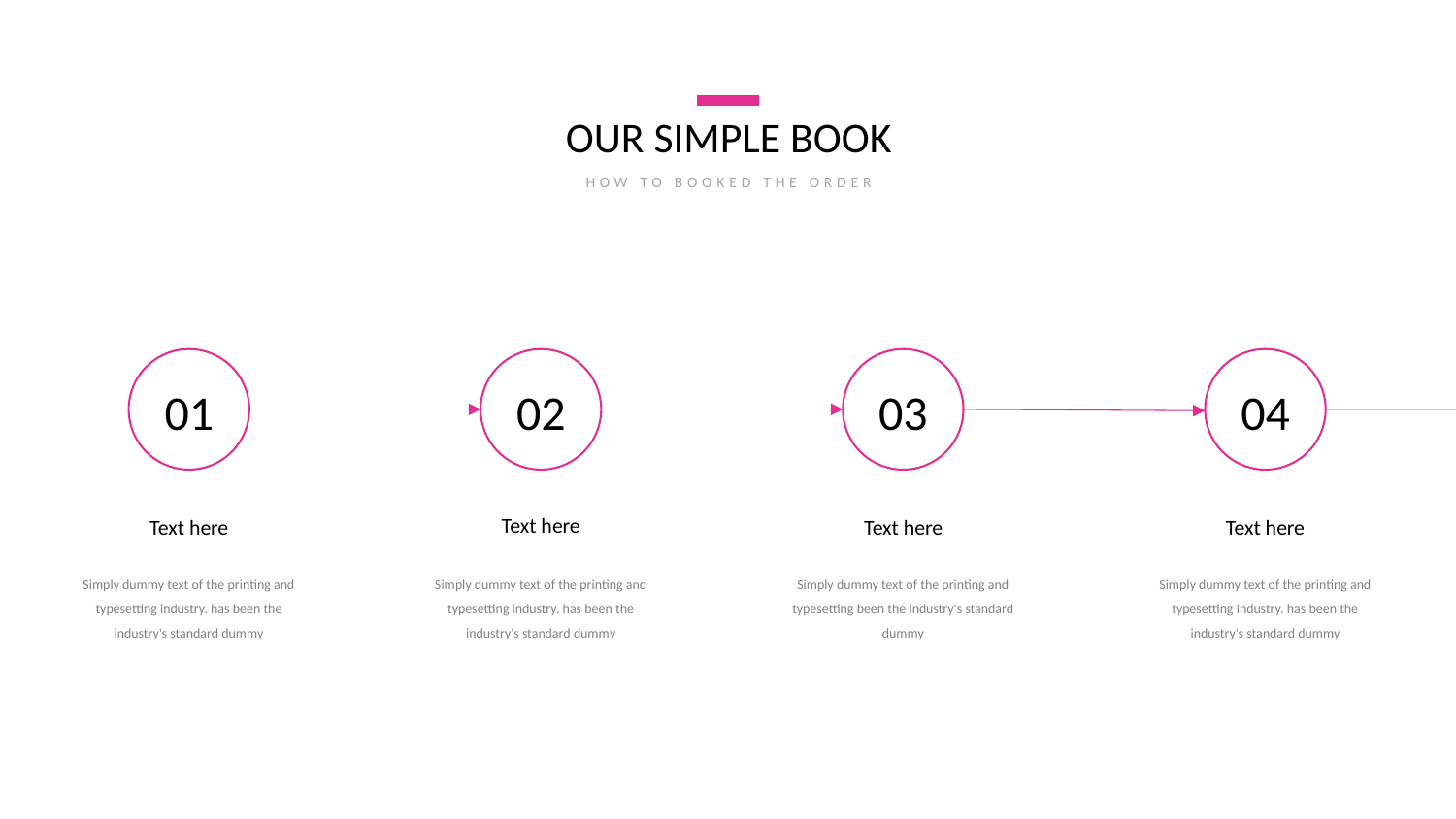

OUR SIMPLE BOOK
HOW TO BOOKED THE ORDER

01

02

03

04
Text here
Text here
Text here
Text here
Simply dummy text of the printing and typesetting industry. has been the industry's standard dummy
Simply dummy text of the printing and typesetting industry. has been the industry's standard dummy
Simply dummy text of the printing and typesetting been the industry's standard dummy
Simply dummy text of the printing and typesetting industry. has been the industry's standard dummy